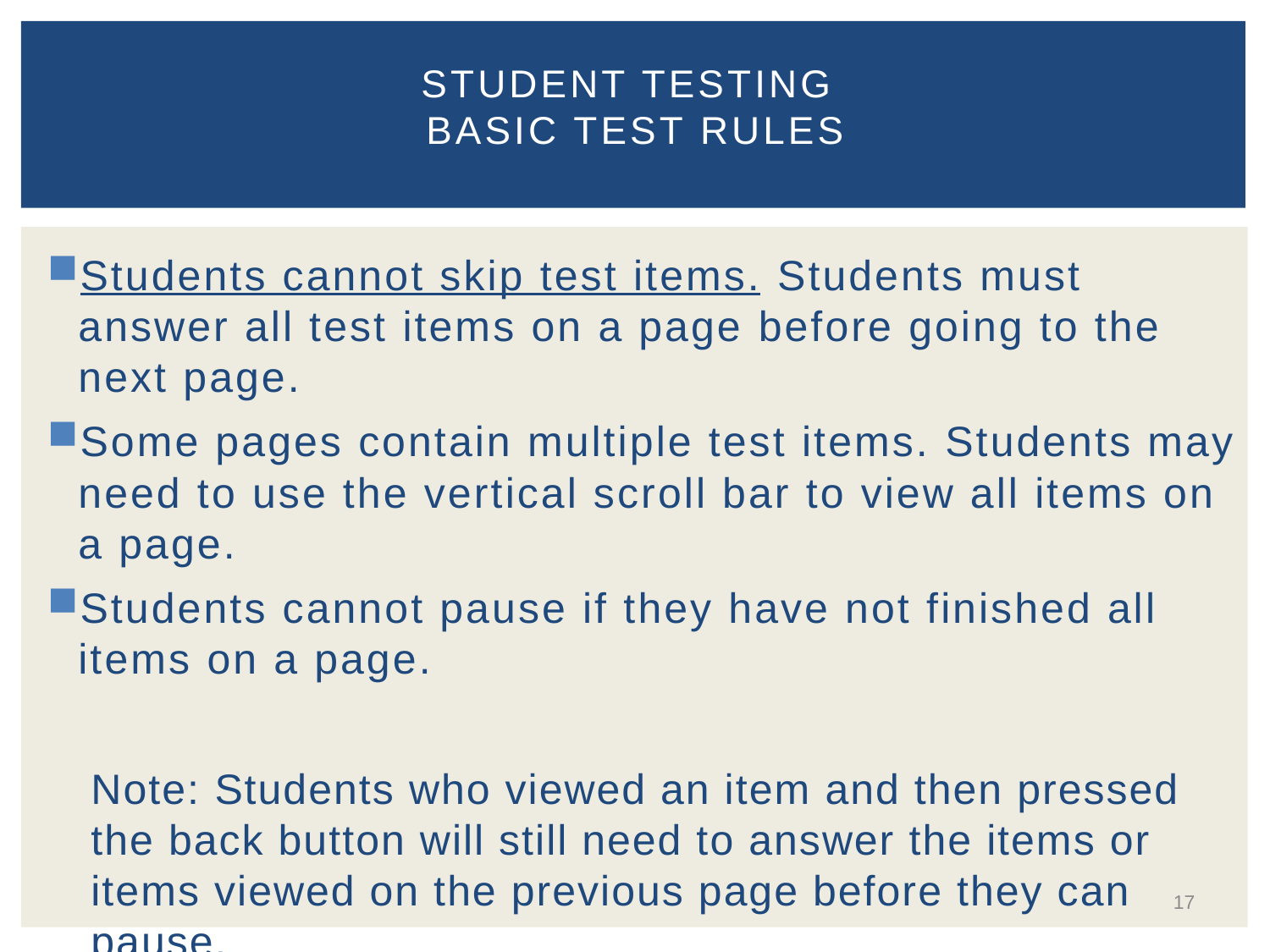

# Student Testing Basic Test Rules
Students cannot skip test items. Students must answer all test items on a page before going to the next page.
Some pages contain multiple test items. Students may need to use the vertical scroll bar to view all items on a page.
Students cannot pause if they have not finished all items on a page.

Note: Students who viewed an item and then pressed the back button will still need to answer the items or items viewed on the previous page before they can pause.
17